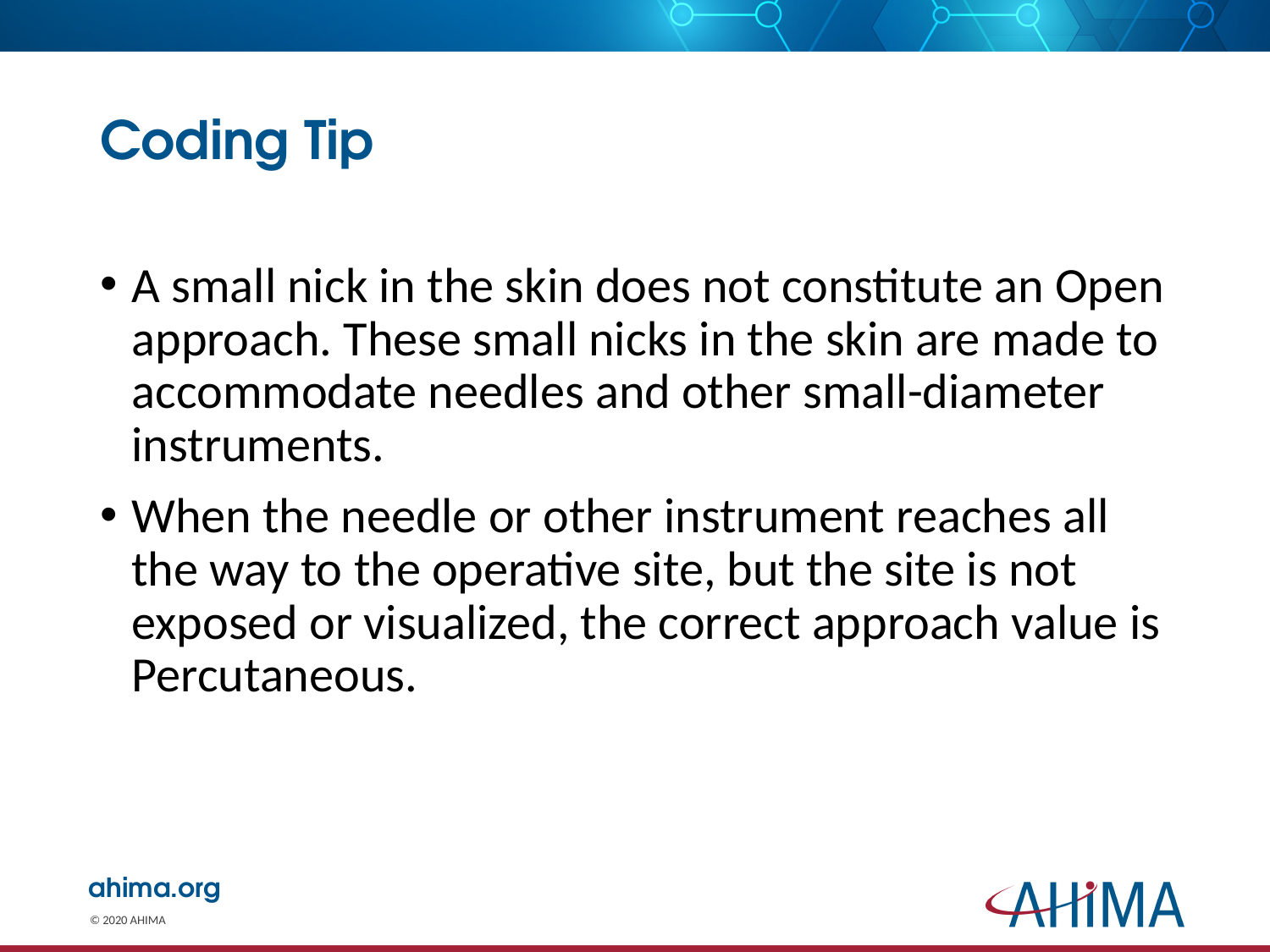

# Coding Tip
A small nick in the skin does not constitute an Open approach. These small nicks in the skin are made to accommodate needles and other small-diameter instruments.
When the needle or other instrument reaches all the way to the operative site, but the site is not exposed or visualized, the correct approach value is Percutaneous.